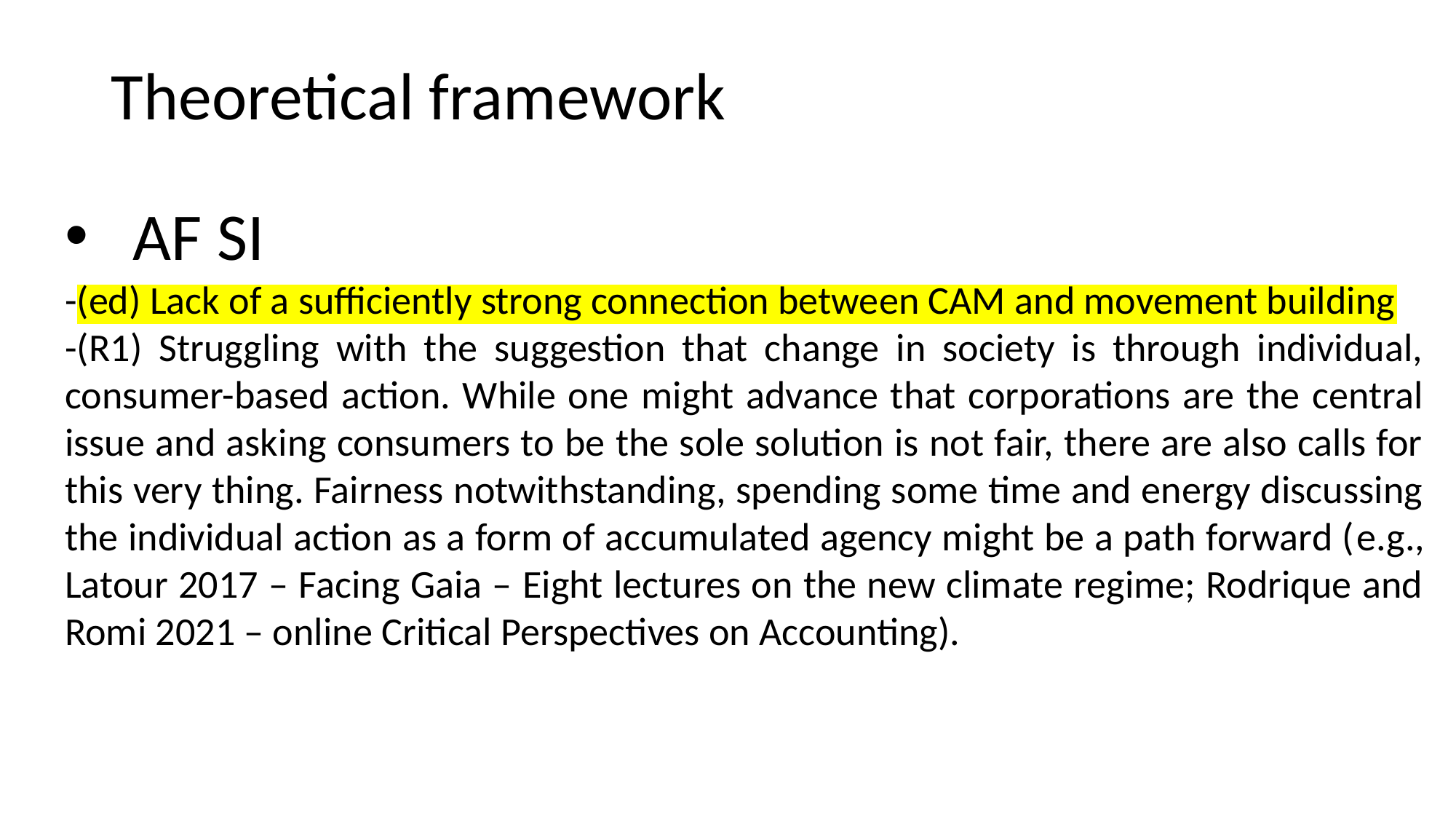

# Theoretical framework
AF SI
-(ed) Lack of a sufficiently strong connection between CAM and movement building
-(R1) Struggling with the suggestion that change in society is through individual, consumer-based action. While one might advance that corporations are the central issue and asking consumers to be the sole solution is not fair, there are also calls for this very thing. Fairness notwithstanding, spending some time and energy discussing the individual action as a form of accumulated agency might be a path forward (e.g., Latour 2017 – Facing Gaia – Eight lectures on the new climate regime; Rodrique and Romi 2021 – online Critical Perspectives on Accounting).